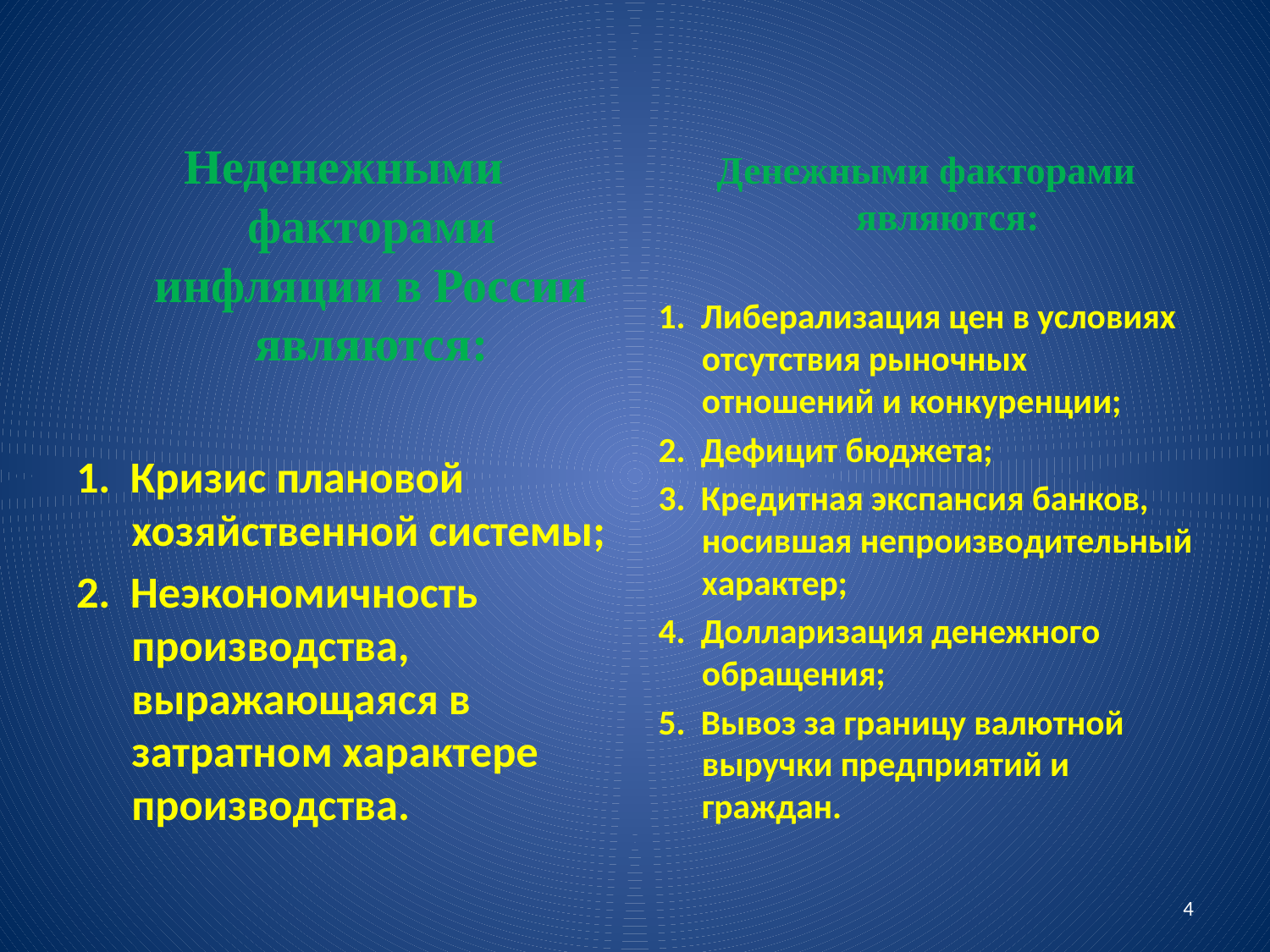

#
Неденежными факторами инфляции в России являются:

1.  Кризис плановой хозяйственной системы;
2.  Неэкономичность производства, выражающаяся в затратном характере производства.

Денежными факторами являются:

1.  Либерализация цен в условиях отсутствия рыночных отношений и конкуренции;
2.  Дефицит бюджета;
3.  Кредитная экспансия банков, носившая непроизводительный характер;
4.  Долларизация денежного обращения;
5.  Вывоз за границу валютной выручки предприятий и граждан.

4